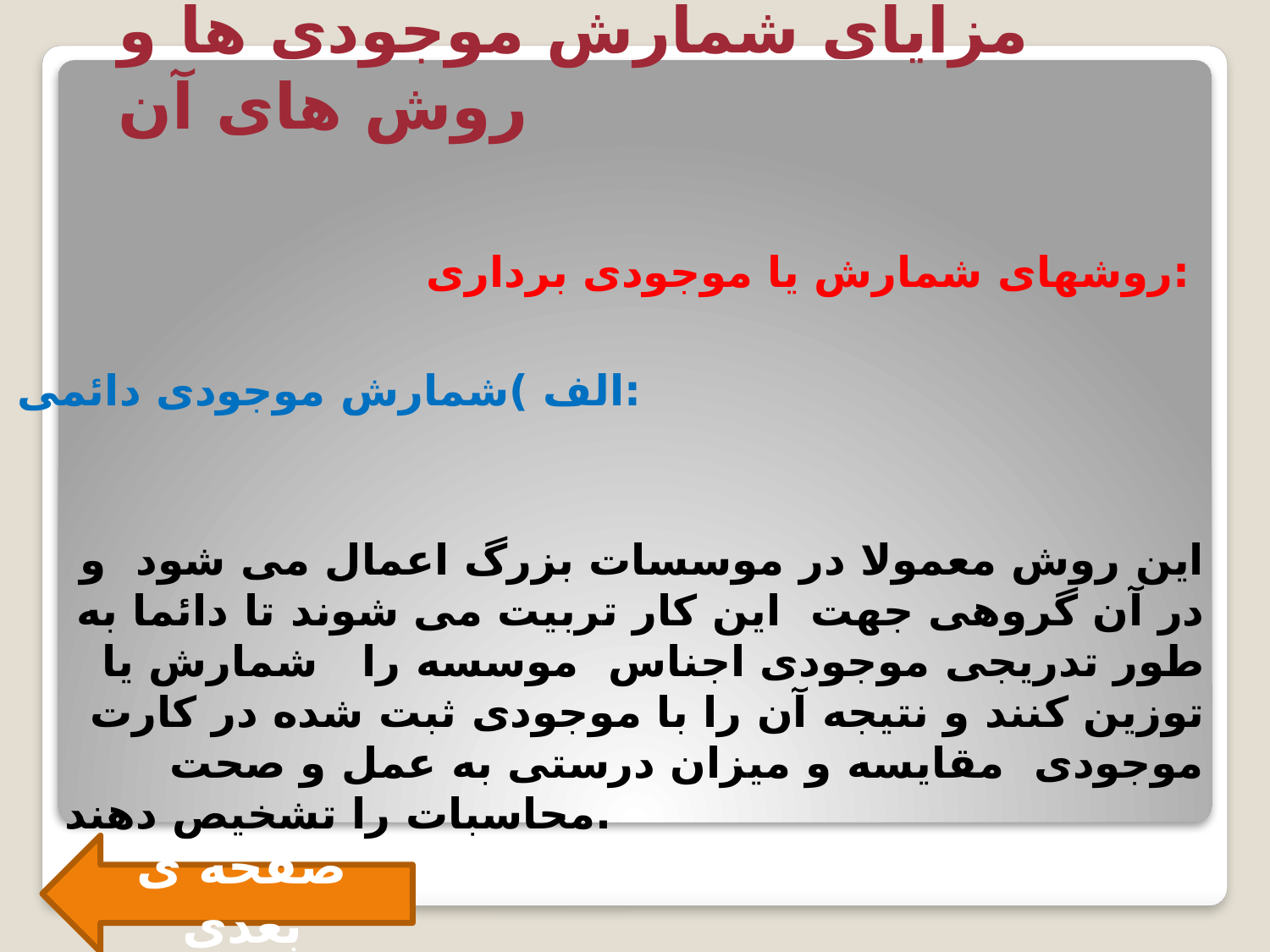

# مزایای شمارش موجودی ها و روش های آن

روشهای شمارش یا موجودی برداری:

الف )شمارش موجودی دائمی:

  این روش معمولا در موسسات بزرگ اعمال می شود  و در آن گروهی جهت  این کار تربیت می شوند تا دائما به طور تدریجی موجودی اجناس  موسسه را   شمارش یا توزین کنند و نتیجه آن را با موجودی ثبت شده در کارت  موجودی  مقایسه و میزان درستی به عمل و صحت محاسبات را تشخیص دهند.
صفحه ی بعدی